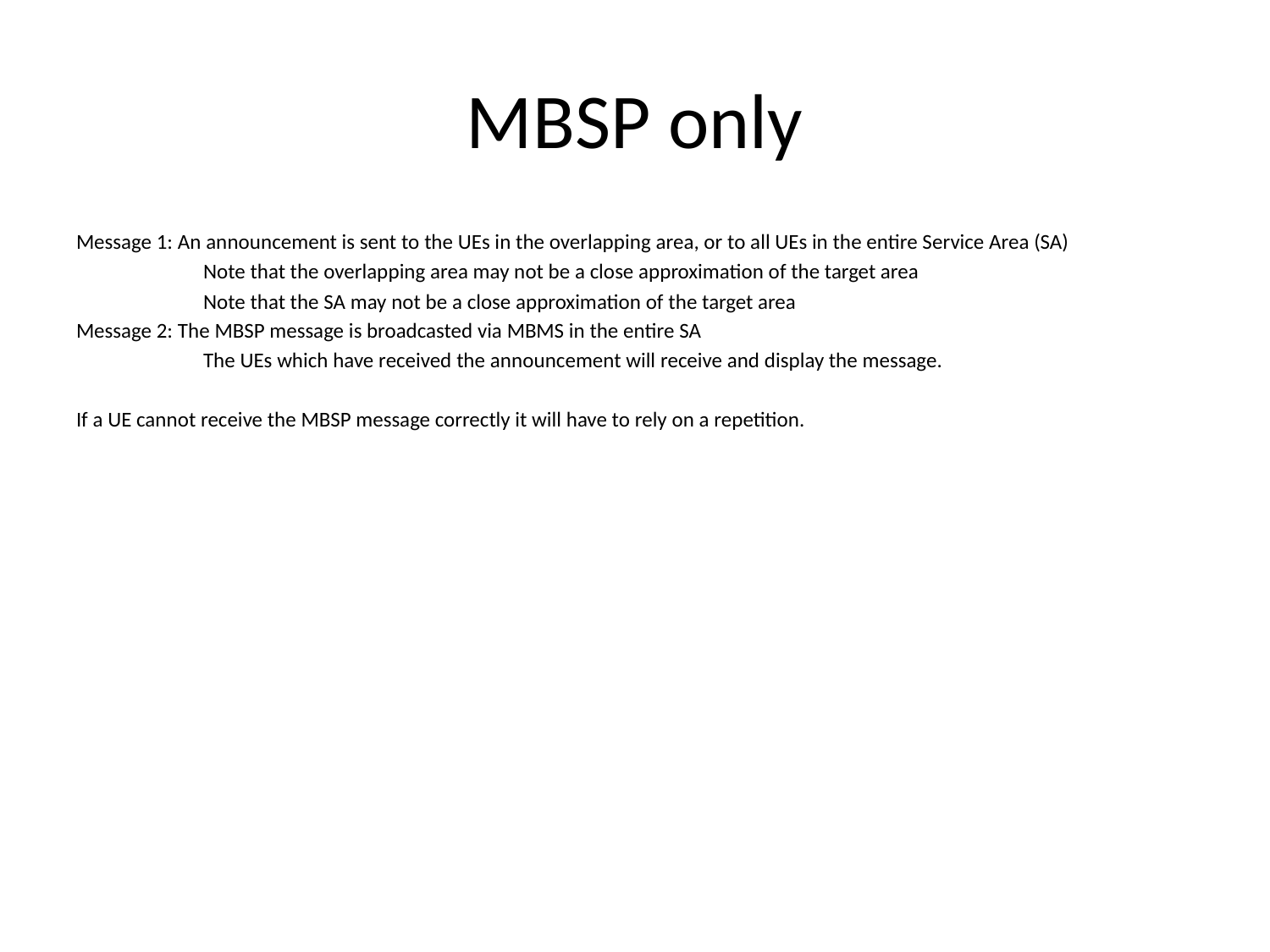

# MBSP only
Message 1: An announcement is sent to the UEs in the overlapping area, or to all UEs in the entire Service Area (SA)
	Note that the overlapping area may not be a close approximation of the target area
	Note that the SA may not be a close approximation of the target area
Message 2: The MBSP message is broadcasted via MBMS in the entire SA
	The UEs which have received the announcement will receive and display the message.

If a UE cannot receive the MBSP message correctly it will have to rely on a repetition.